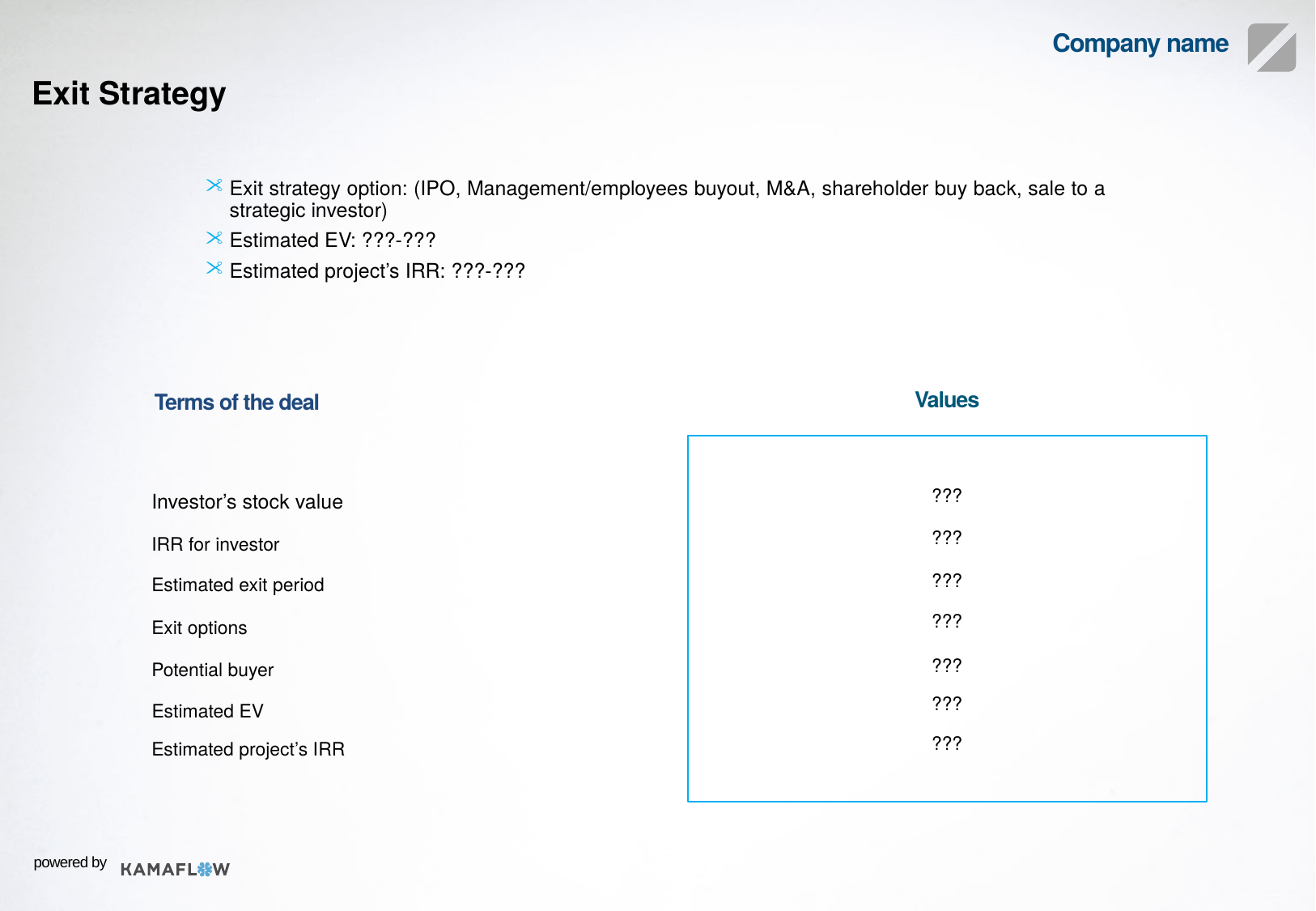

Exit Strategy
Exit strategy option: (IPO, Management/employees buyout, M&A, shareholder buy back, sale to a strategic investor)
Estimated EV: ???-???
Estimated project’s IRR: ???-???
Values
Terms of the deal

Investor’s stock value
???
???
IRR for investor
Estimated exit period
???
???
Exit options
Potential buyer
???
???
Estimated EV
Estimated project’s IRR
???
1